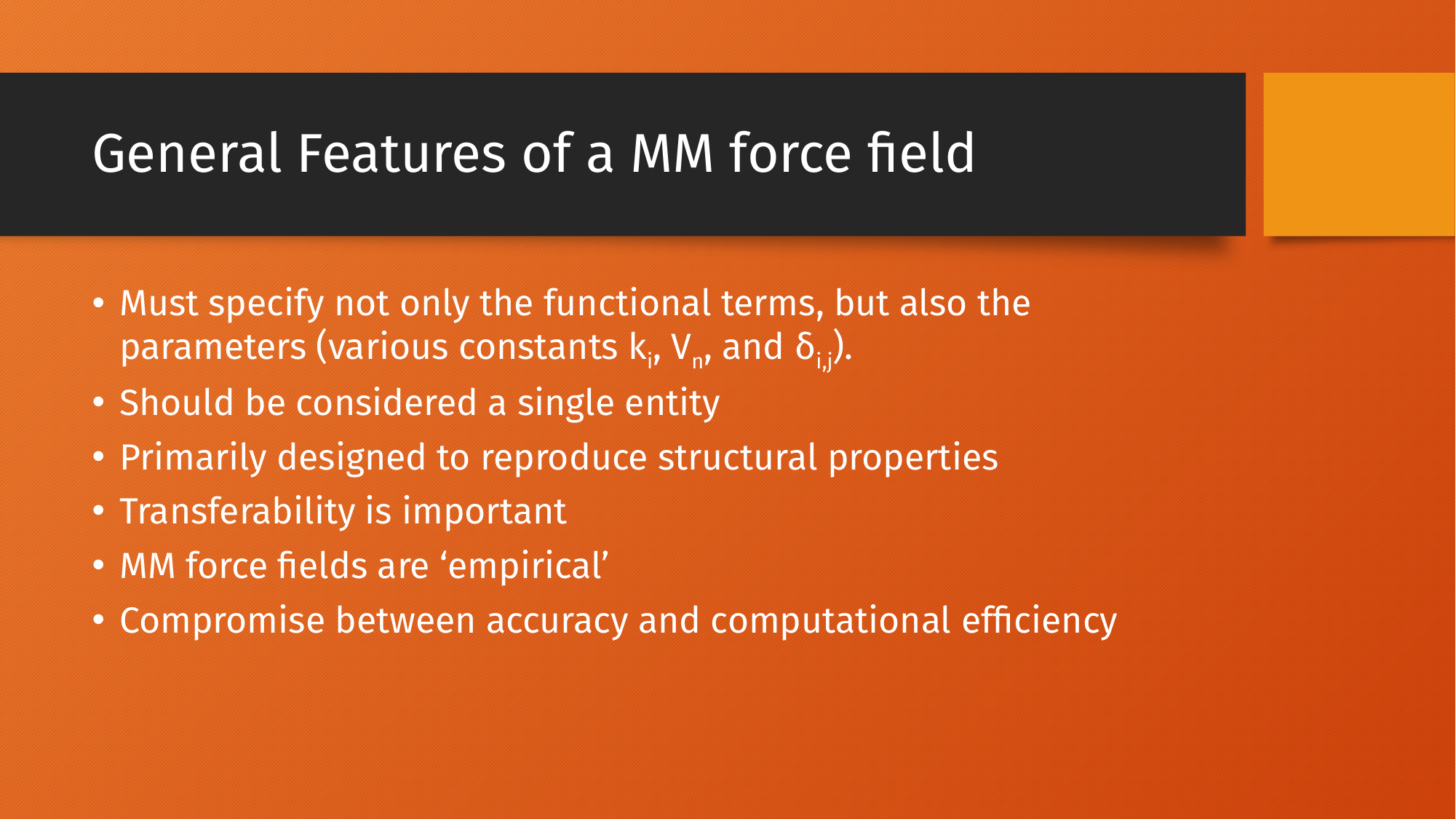

# General Features of a MM force field
Must specify not only the functional terms, but also the parameters (various constants ki, Vn, and δi,j).
Should be considered a single entity
Primarily designed to reproduce structural properties
Transferability is important
MM force fields are ‘empirical’
Compromise between accuracy and computational efficiency